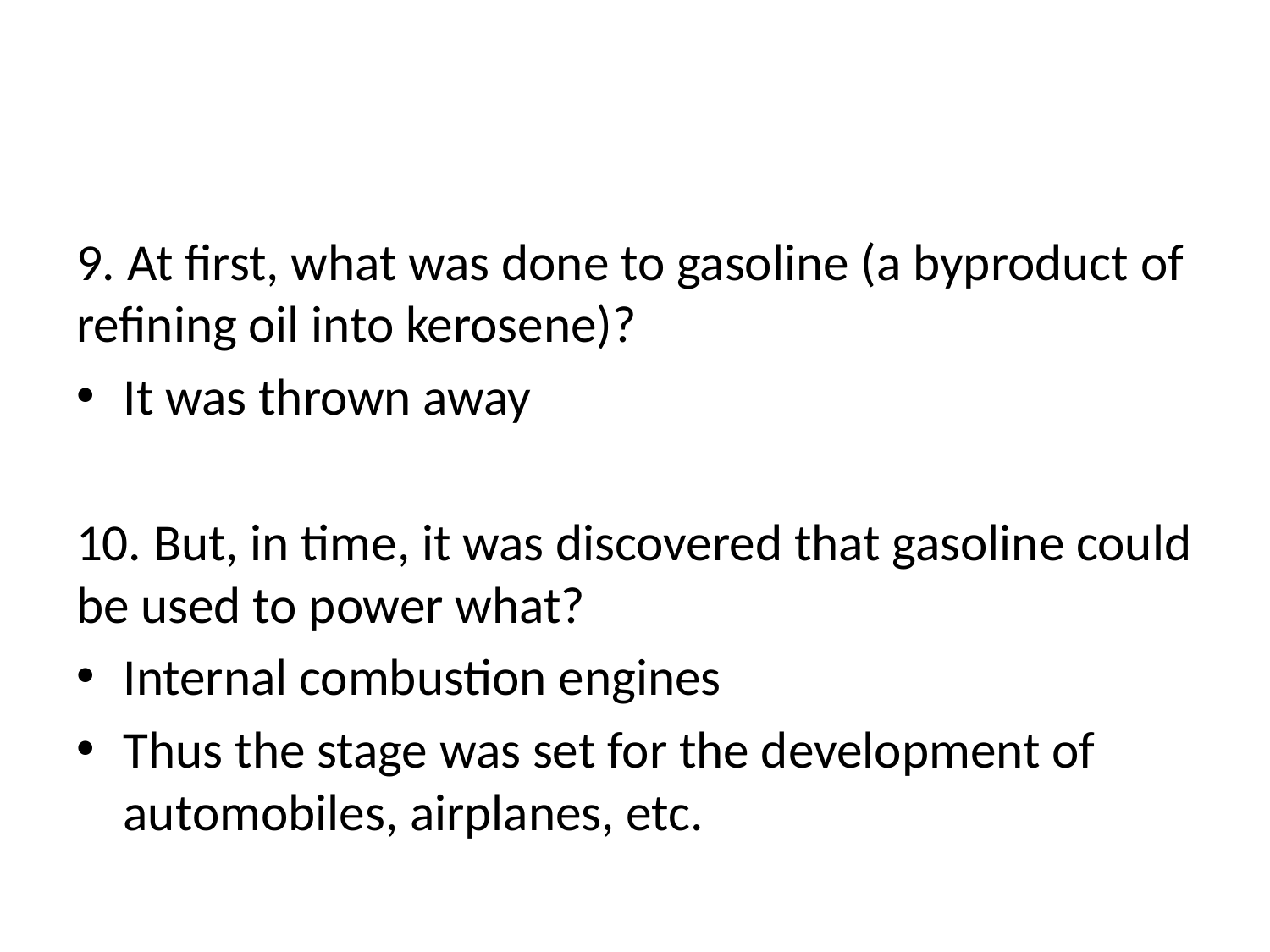

#
9. At first, what was done to gasoline (a byproduct of refining oil into kerosene)?
It was thrown away

10. But, in time, it was discovered that gasoline could be used to power what?
Internal combustion engines
Thus the stage was set for the development of automobiles, airplanes, etc.